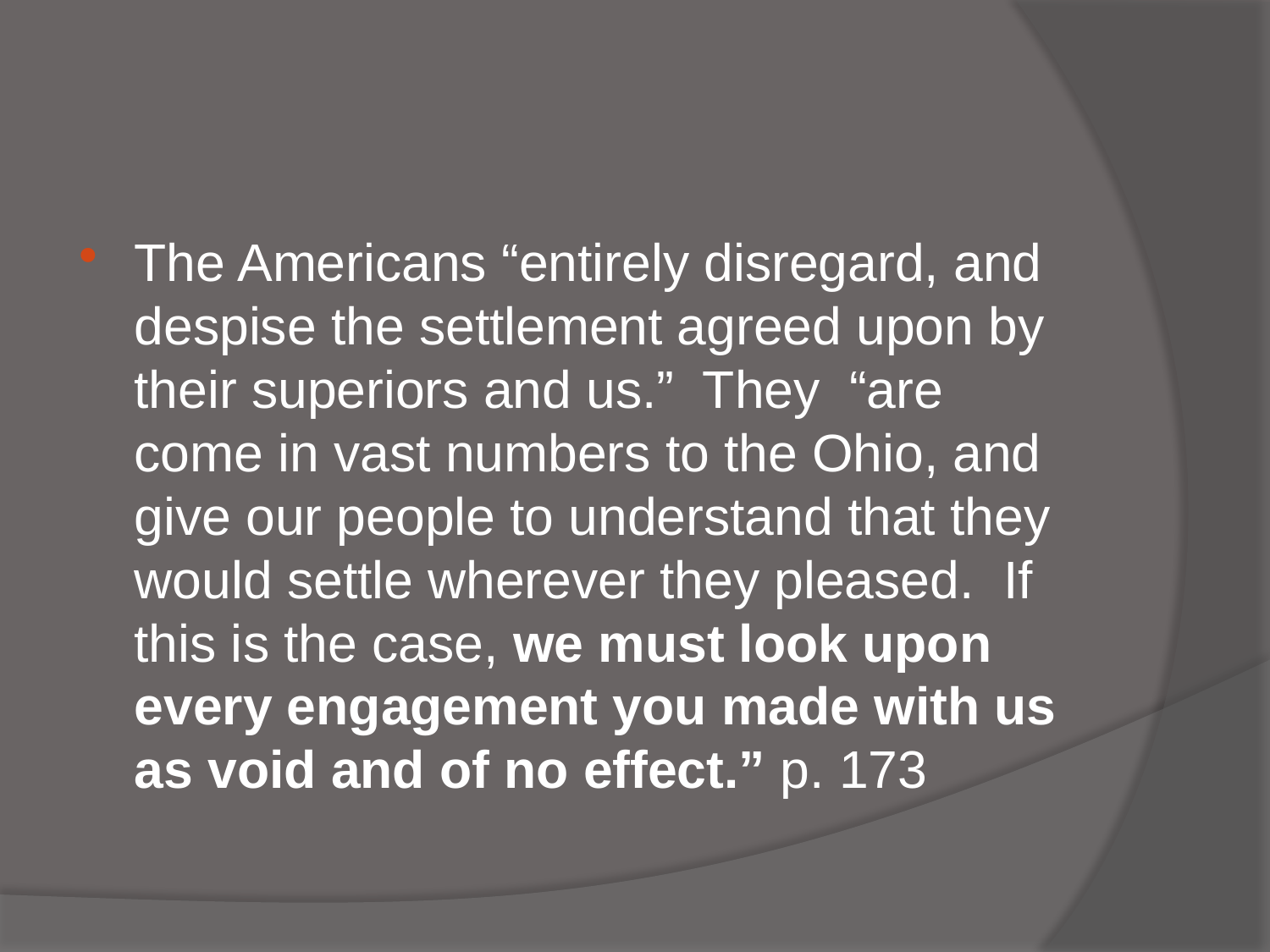

#
The Americans “entirely disregard, and despise the settlement agreed upon by their superiors and us.”  They  “are come in vast numbers to the Ohio, and give our people to understand that they would settle wherever they pleased.  If this is the case, we must look upon every engagement you made with us as void and of no effect.” p. 173